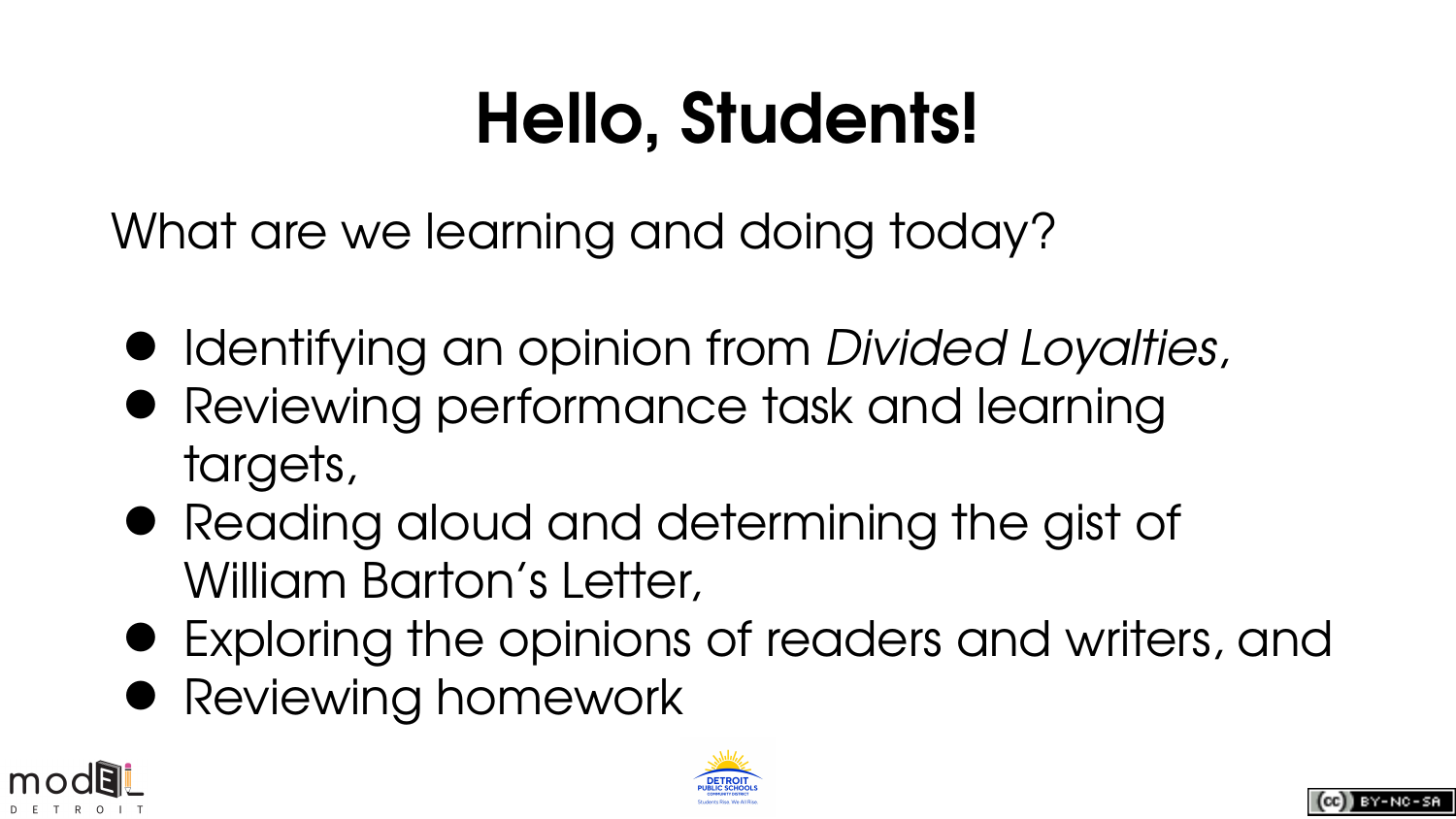

# Hello, Students!
What are we learning and doing today?

Identifying an opinion from Divided Loyalties,
Reviewing performance task and learning targets,
Reading aloud and determining the gist of William Barton’s Letter,
Exploring the opinions of readers and writers, and
Reviewing homework